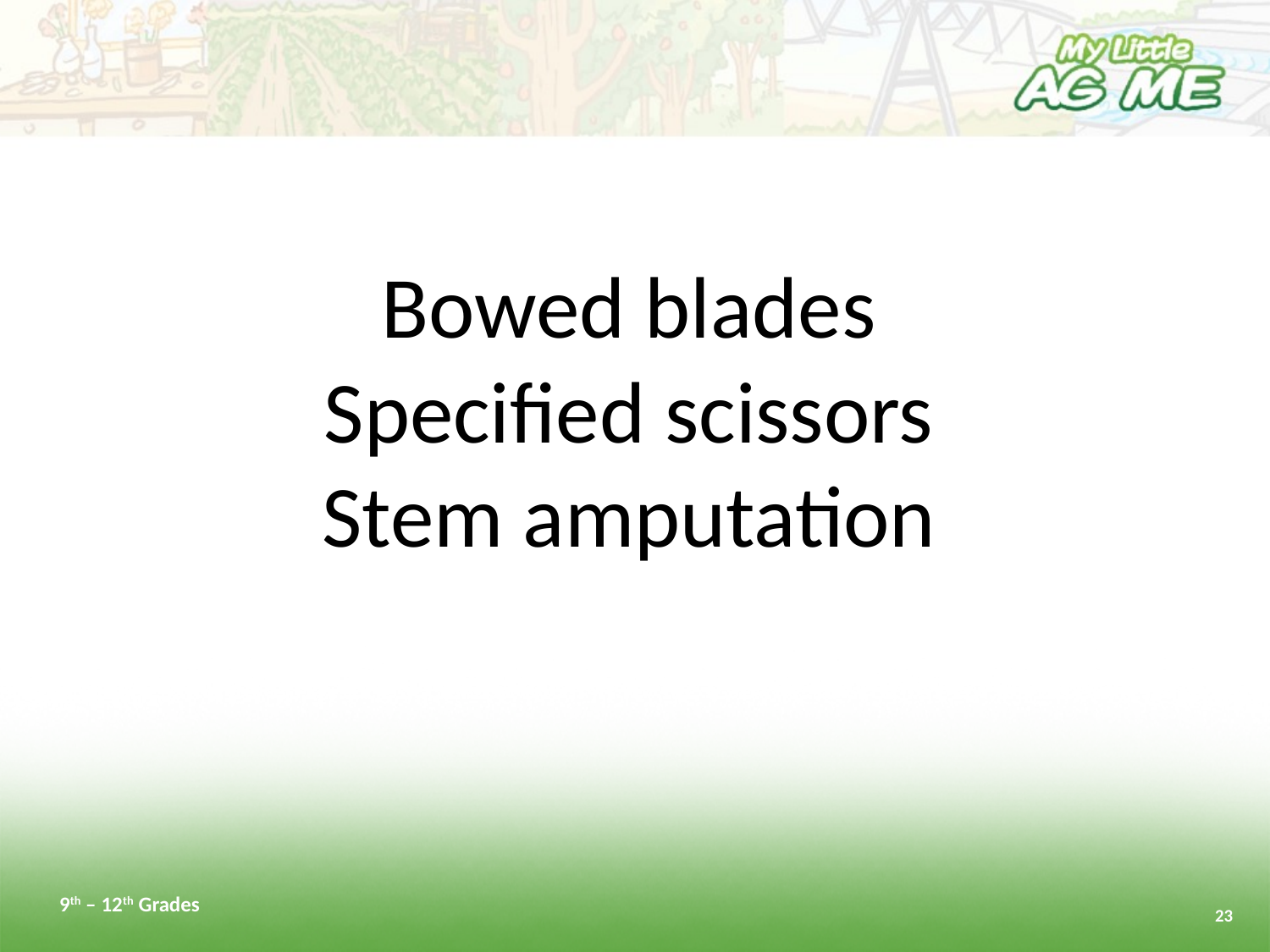

#
Bowed blades
Specified scissors
Stem amputation